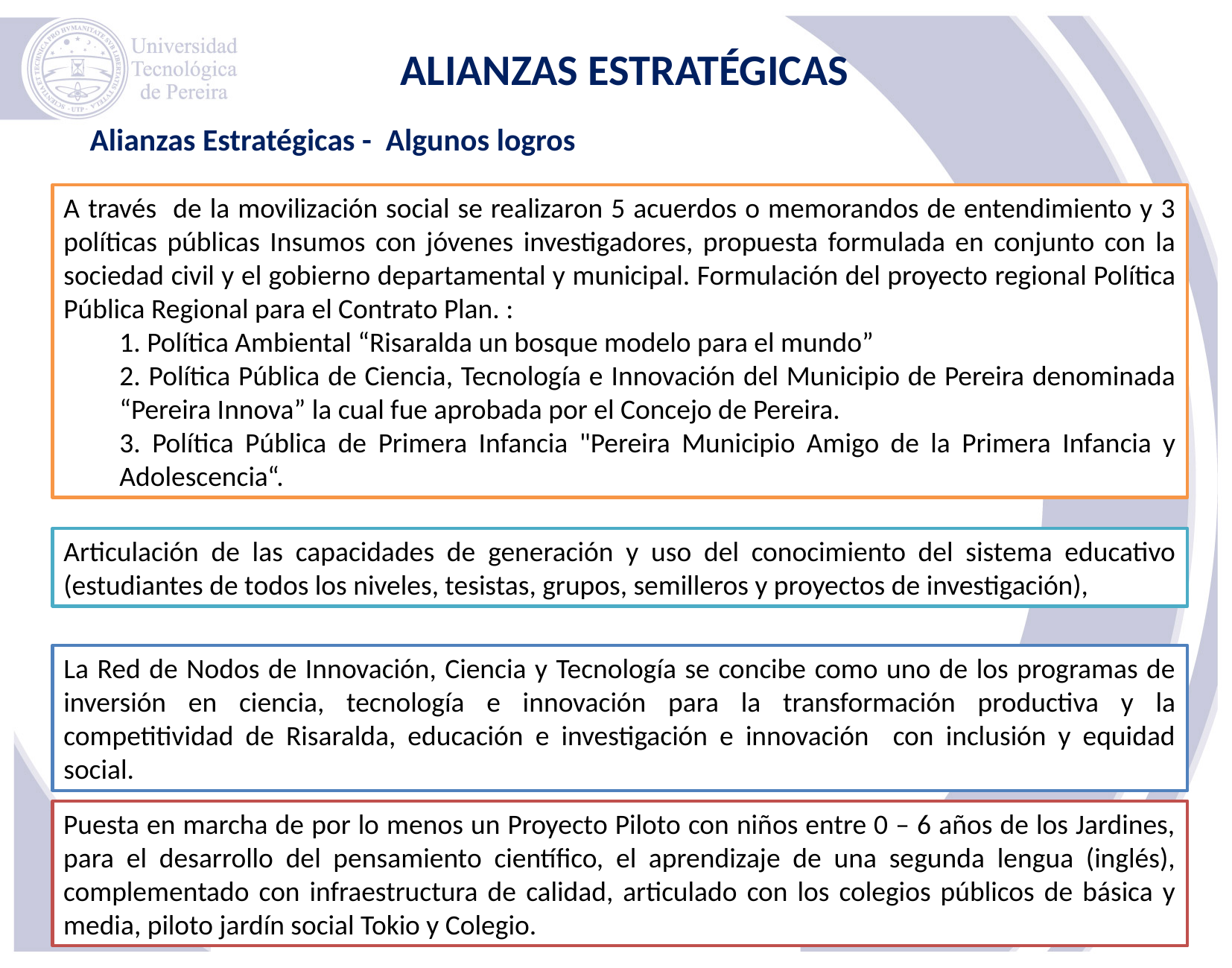

ALIANZAS ESTRATÉGICAS
Alianzas Estratégicas -  Algunos logros
A través  de la movilización social se realizaron 5 acuerdos o memorandos de entendimiento y 3 políticas públicas Insumos con jóvenes investigadores, propuesta formulada en conjunto con la sociedad civil y el gobierno departamental y municipal. Formulación del proyecto regional Política Pública Regional para el Contrato Plan. :
1. Política Ambiental “Risaralda un bosque modelo para el mundo”
2. Política Pública de Ciencia, Tecnología e Innovación del Municipio de Pereira denominada “Pereira Innova” la cual fue aprobada por el Concejo de Pereira.
3. Política Pública de Primera Infancia "Pereira Municipio Amigo de la Primera Infancia y Adolescencia“.
Articulación de las capacidades de generación y uso del conocimiento del sistema educativo (estudiantes de todos los niveles, tesistas, grupos, semilleros y proyectos de investigación),
La Red de Nodos de Innovación, Ciencia y Tecnología se concibe como uno de los programas de inversión en ciencia, tecnología e innovación para la transformación productiva y la competitividad de Risaralda, educación e investigación e innovación  con inclusión y equidad social.
Puesta en marcha de por lo menos un Proyecto Piloto con niños entre 0 – 6 años de los Jardines, para el desarrollo del pensamiento científico, el aprendizaje de una segunda lengua (inglés), complementado con infraestructura de calidad, articulado con los colegios públicos de básica y media, piloto jardín social Tokio y Colegio.